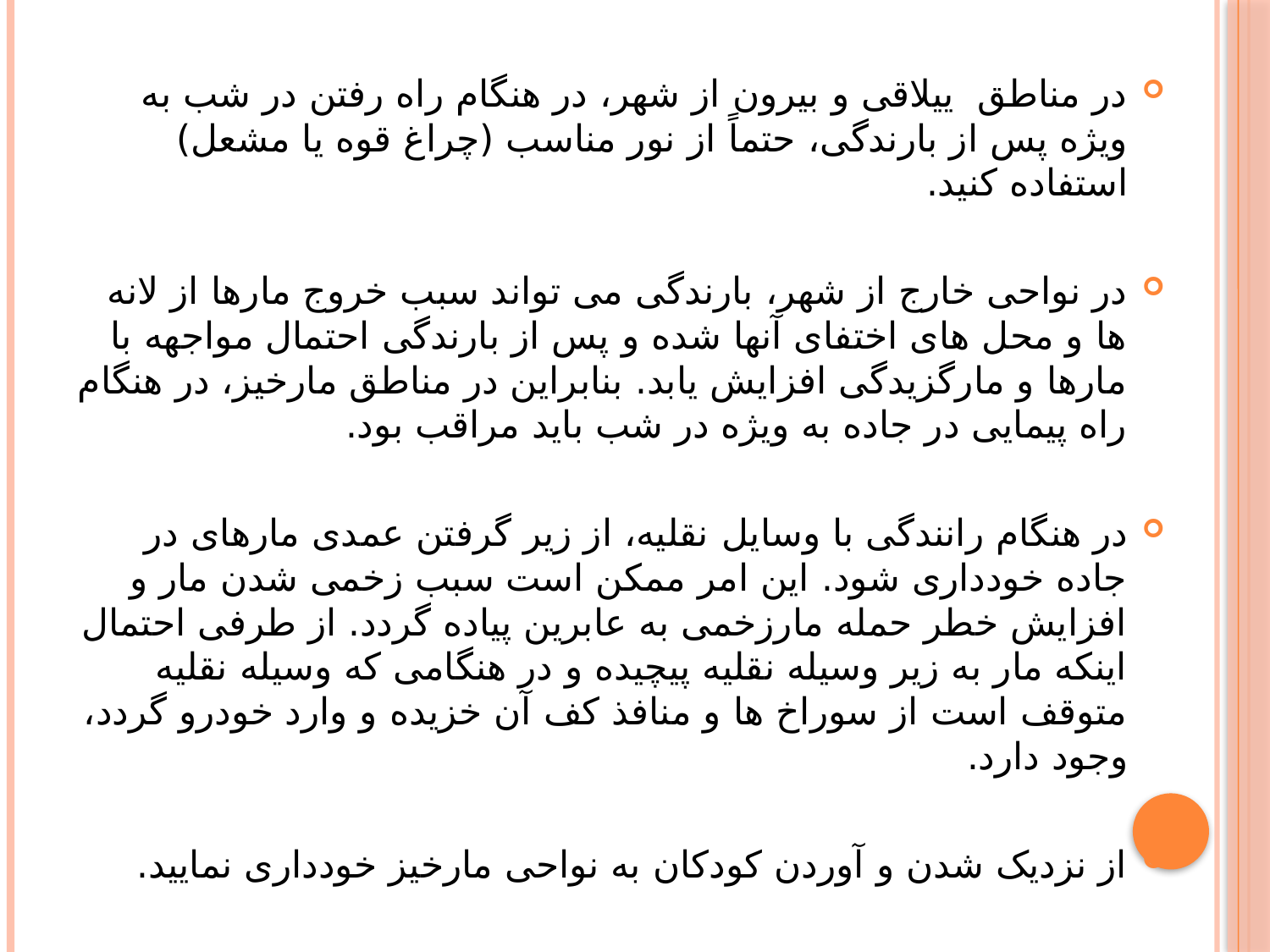

در مناطق  ییلاقی و بیرون از شهر، در هنگام راه رفتن در شب به ویژه پس از بارندگی، حتماً از نور مناسب (چراغ قوه یا مشعل) استفاده کنید.

در نواحی خارج از شهر، بارندگی می تواند سبب خروج مارها از لانه ها و محل های اختفای آنها شده و پس از بارندگی احتمال مواجهه با مارها و مارگزیدگی افزایش یابد. بنابراین در مناطق مارخیز، در هنگام راه پیمایی در جاده به ویژه در شب باید مراقب بود.

در هنگام رانندگی با وسایل نقلیه، از زیر گرفتن عمدی مارهای در جاده خودداری شود. این امر ممکن است سبب زخمی شدن مار و افزایش خطر حمله مارزخمی به عابرین پیاده گردد. از طرفی احتمال اینکه مار به زیر وسیله نقلیه پیچیده و در هنگامی که وسیله نقلیه متوقف است از سوراخ ها و منافذ کف آن خزیده و وارد خودرو گردد، وجود دارد.

از نزدیک شدن و آوردن کودکان به نواحی مارخیز خودداری نمایید.